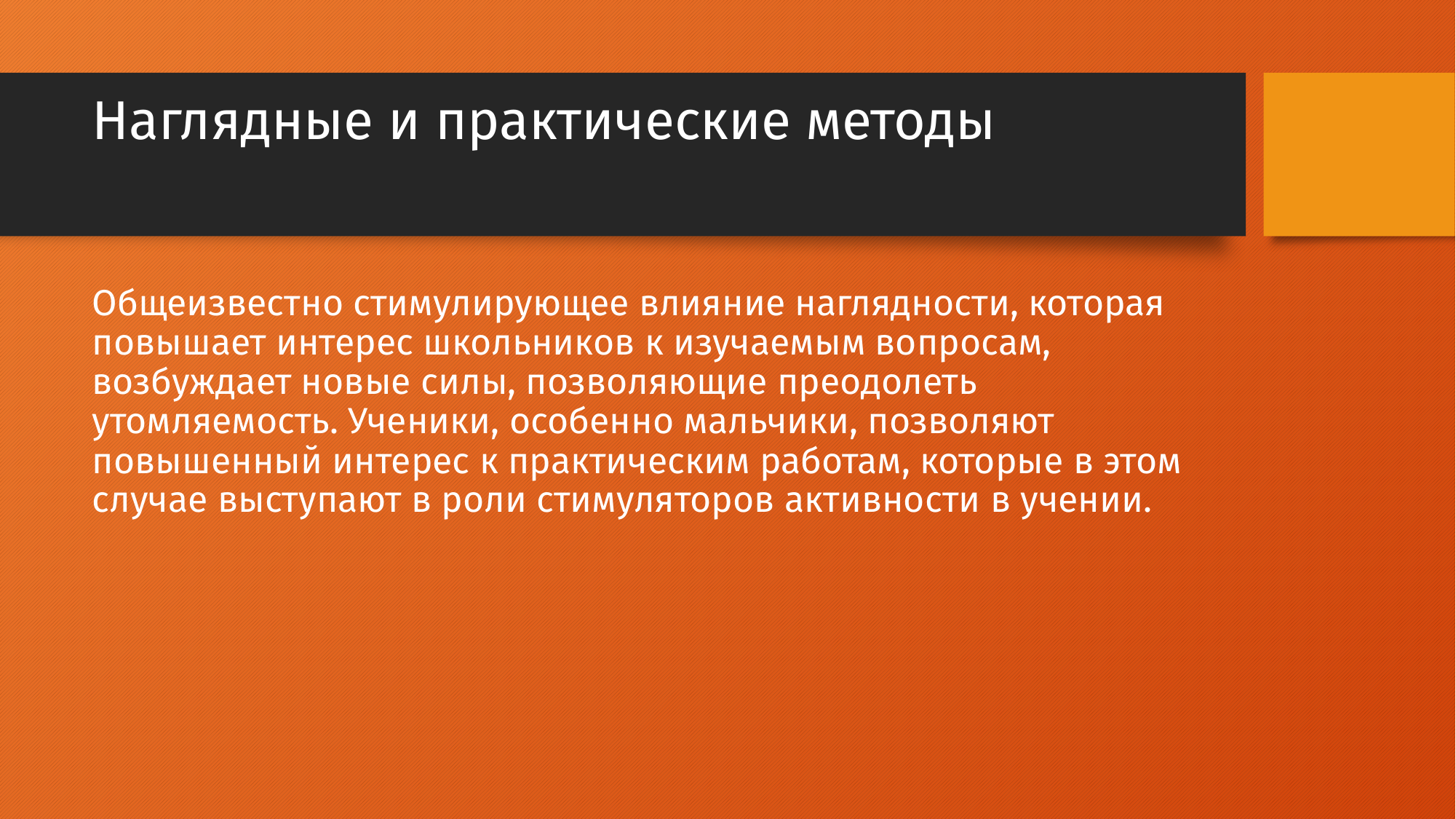

# Наглядные и практические методы
Общеизвестно стимулирующее влияние наглядности, которая повышает интерес школьников к изучаемым вопросам, возбуждает новые силы, позволяющие преодолеть утомляемость. Ученики, особенно мальчики, позволяют повышенный интерес к практическим работам, которые в этом случае выступают в роли стимуляторов активности в учении.